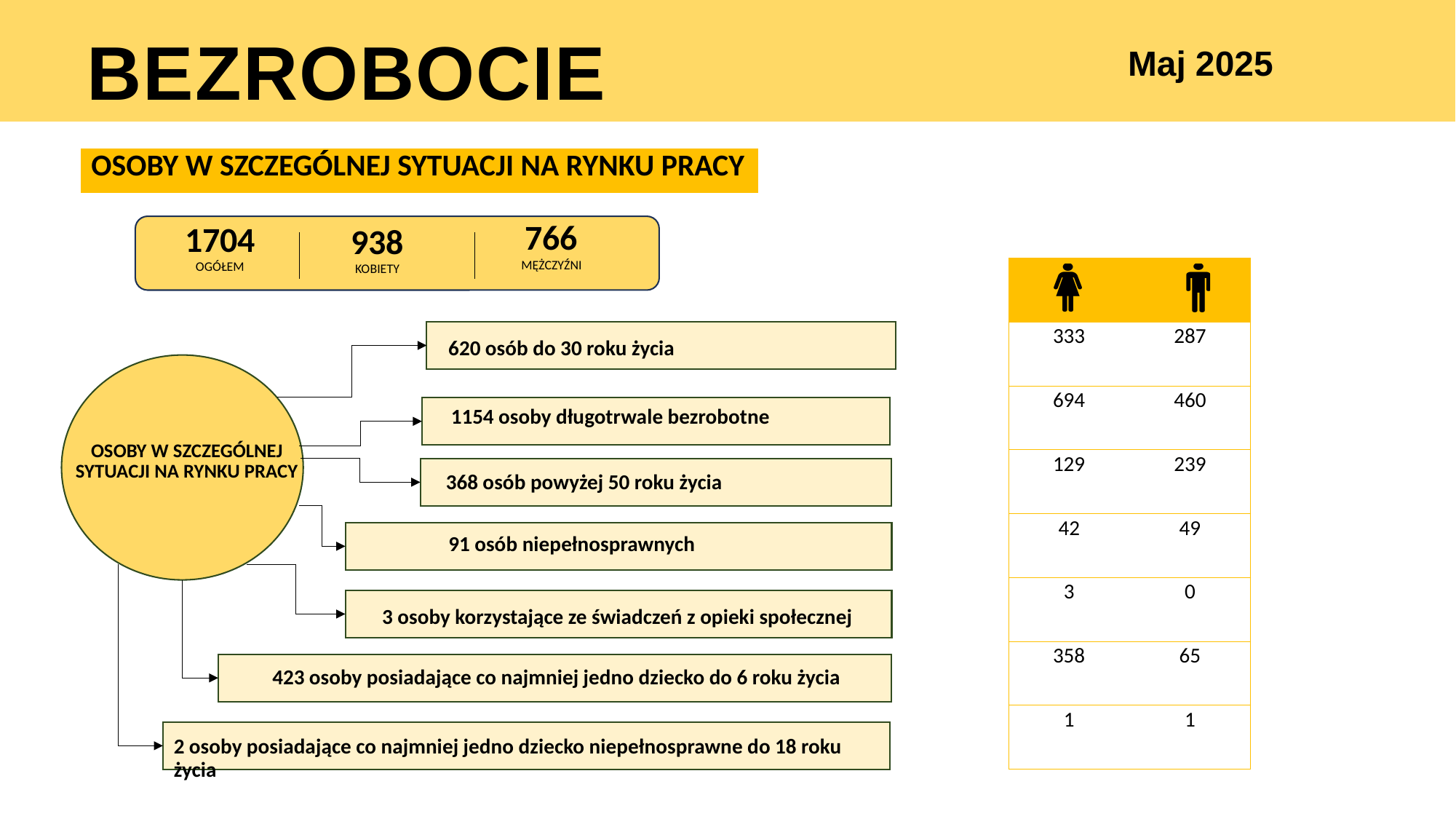

BEZROBOCIE

Maj 2025
| OSOBY W SZCZEGÓLNEJ SYTUACJI NA RYNKU PRACY |
| --- |

766
MĘŻCZYŹNI
1704
OGÓŁEM

938
KOBIETY
|  |  |
| --- | --- |
| 333 | 287 |
| 694 | 460 |
| 129 | 239 |
| 42 | 49 |
| 3 | 0 |
| 358 | 65 |
| 1 | 1 |

620 osób do 30 roku życia

1154 osoby długotrwale bezrobotne
OSOBY W SZCZEGÓLNEJ SYTUACJI NA RYNKU PRACY

368 osób powyżej 50 roku życia

91 osób niepełnosprawnych

3 osoby korzystające ze świadczeń z opieki społecznej

423 osoby posiadające co najmniej jedno dziecko do 6 roku życia

2 osoby posiadające co najmniej jedno dziecko niepełnosprawne do 18 roku życia